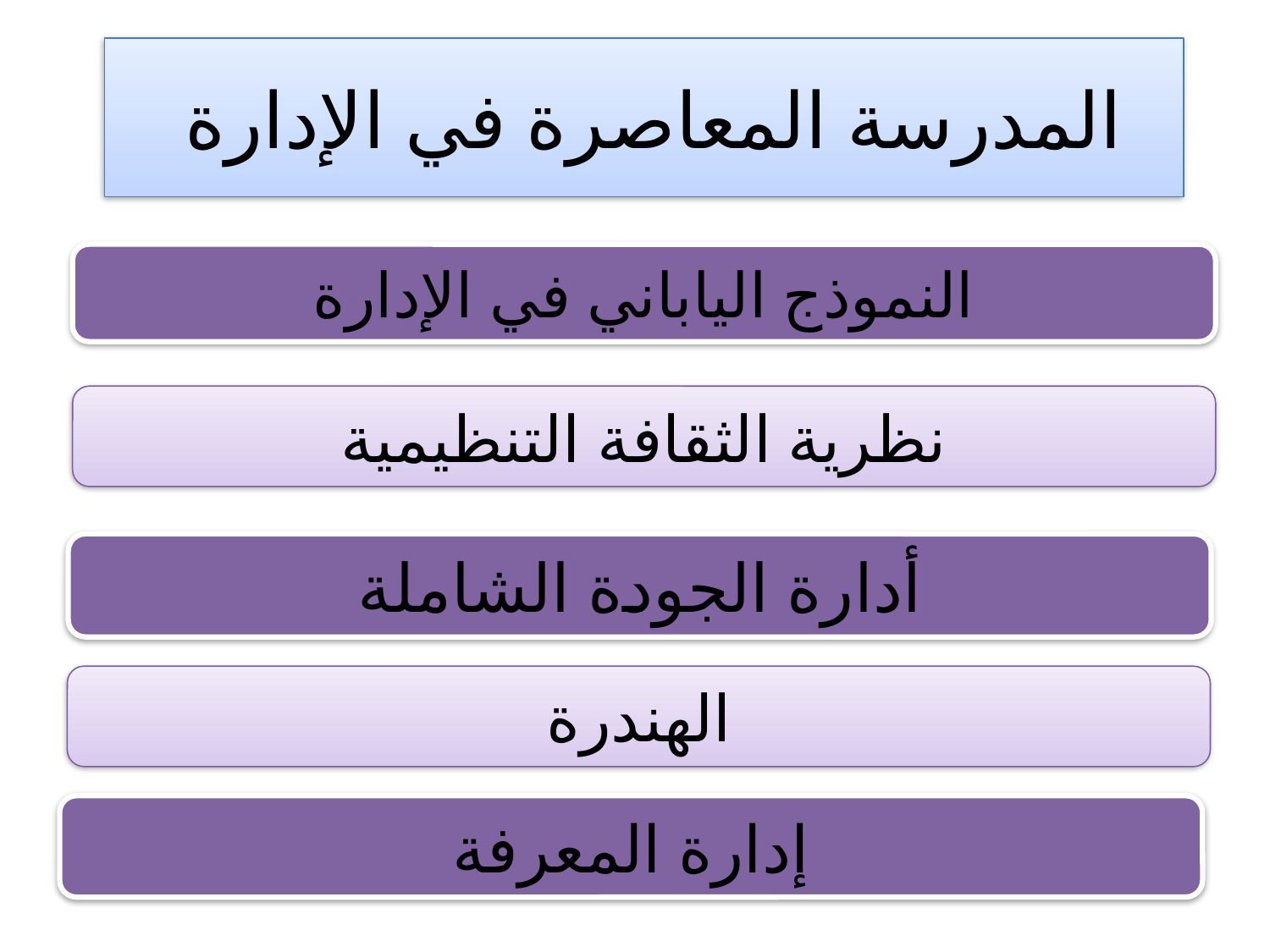

# المدرسة المعاصرة في الإدارة
النموذج الياباني في الإدارة
نظرية الثقافة التنظيمية
أدارة الجودة الشاملة
الهندرة
إدارة المعرفة